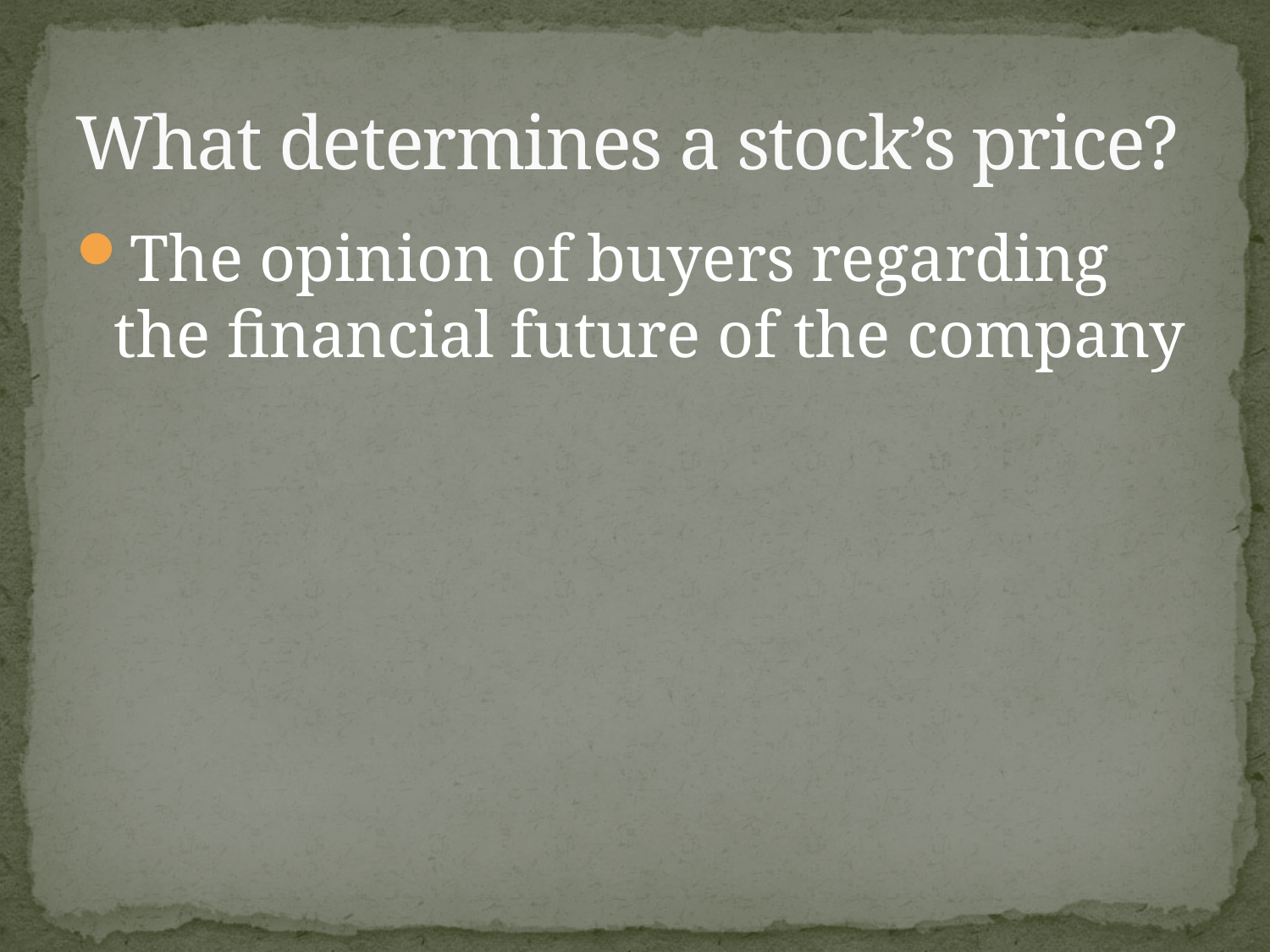

# What determines a stock’s price?
The opinion of buyers regarding the financial future of the company